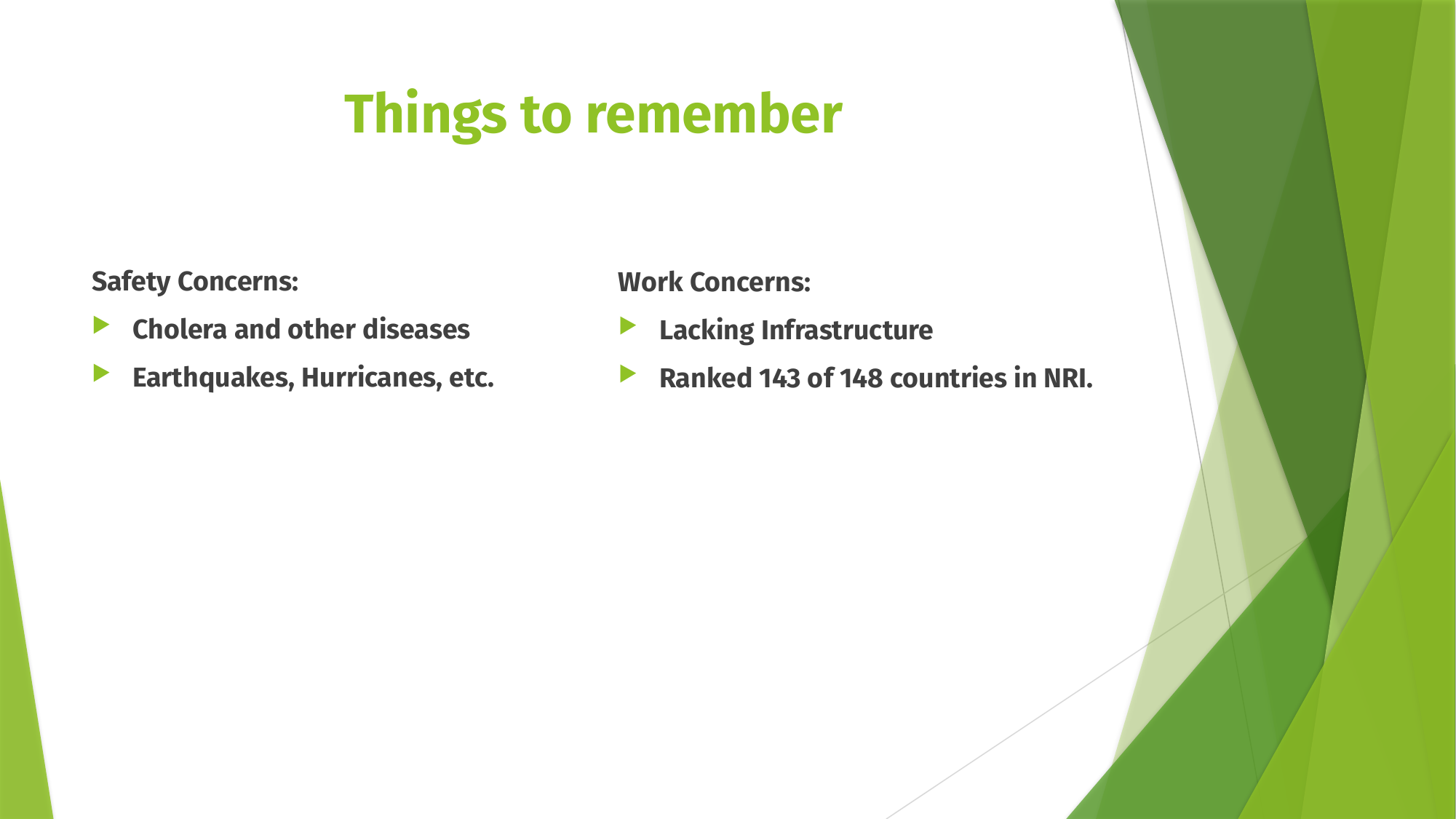

# Things to remember
Safety Concerns:
Cholera and other diseases
Earthquakes, Hurricanes, etc.

Work Concerns:
Lacking Infrastructure
Ranked 143 of 148 countries in NRI.